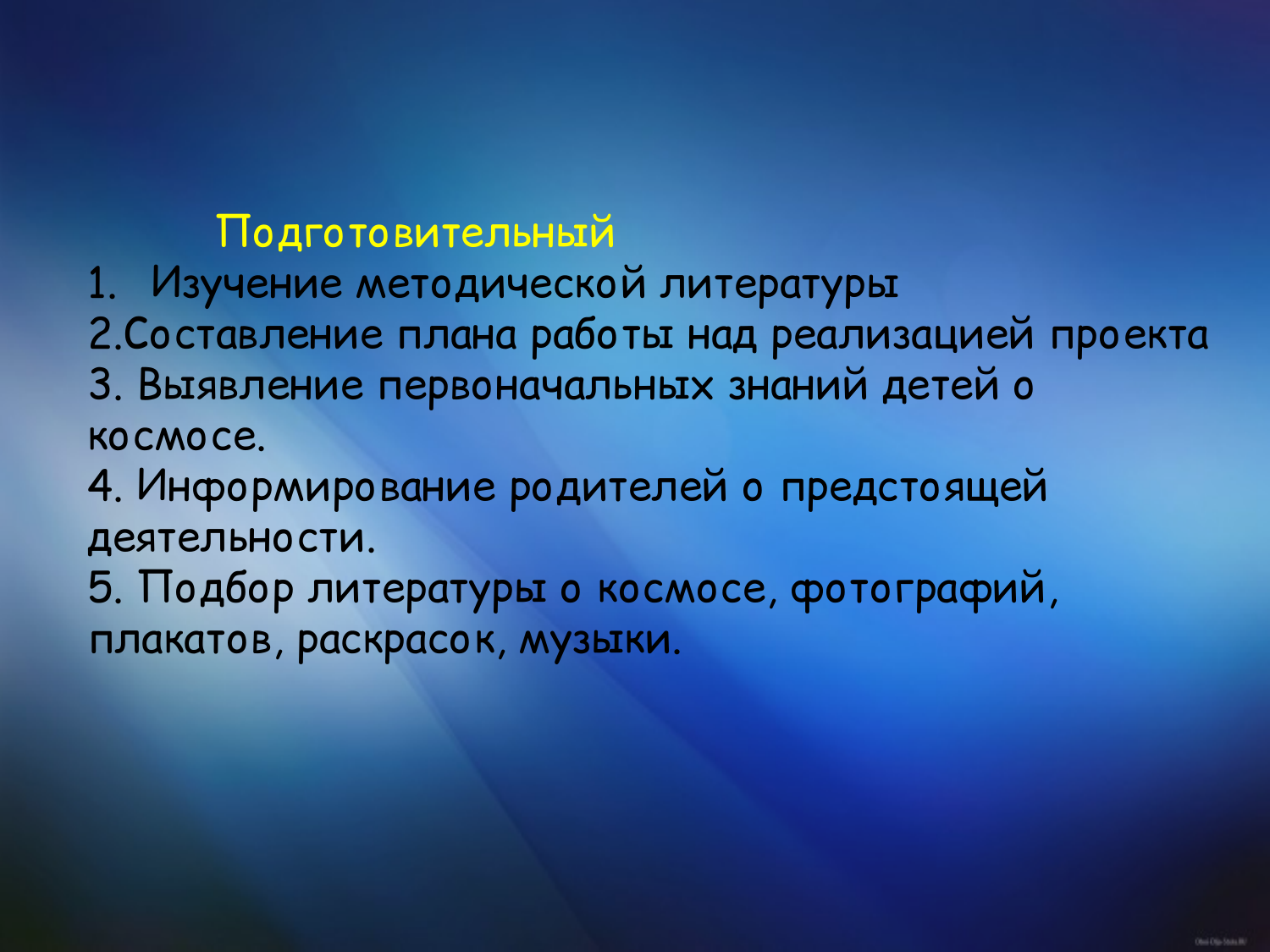

Подготовительный
Изучение методической литературы
Составление плана работы над реализацией проекта
3. Выявление первоначальных знаний детей о космосе.
4. Информирование родителей о предстоящей деятельности.
5. Подбор литературы о космосе, фотографий, плакатов, раскрасок, музыки.